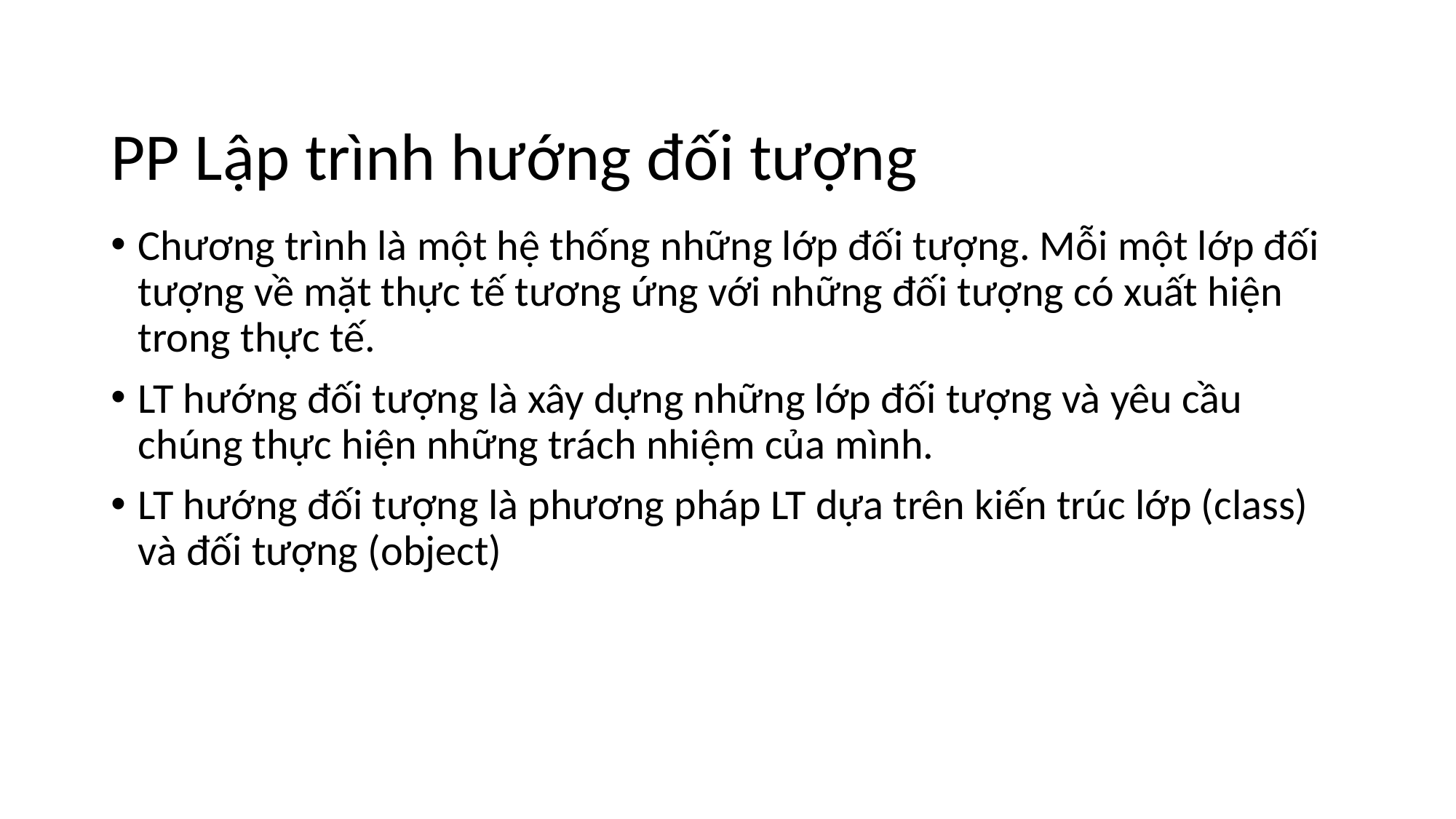

# PP Lập trình hướng đối tượng
Chương trình là một hệ thống những lớp đối tượng. Mỗi một lớp đối tượng về mặt thực tế tương ứng với những đối tượng có xuất hiện trong thực tế.
LT hướng đối tượng là xây dựng những lớp đối tượng và yêu cầu chúng thực hiện những trách nhiệm của mình.
LT hướng đối tượng là phương pháp LT dựa trên kiến trúc lớp (class) và đối tượng (object)